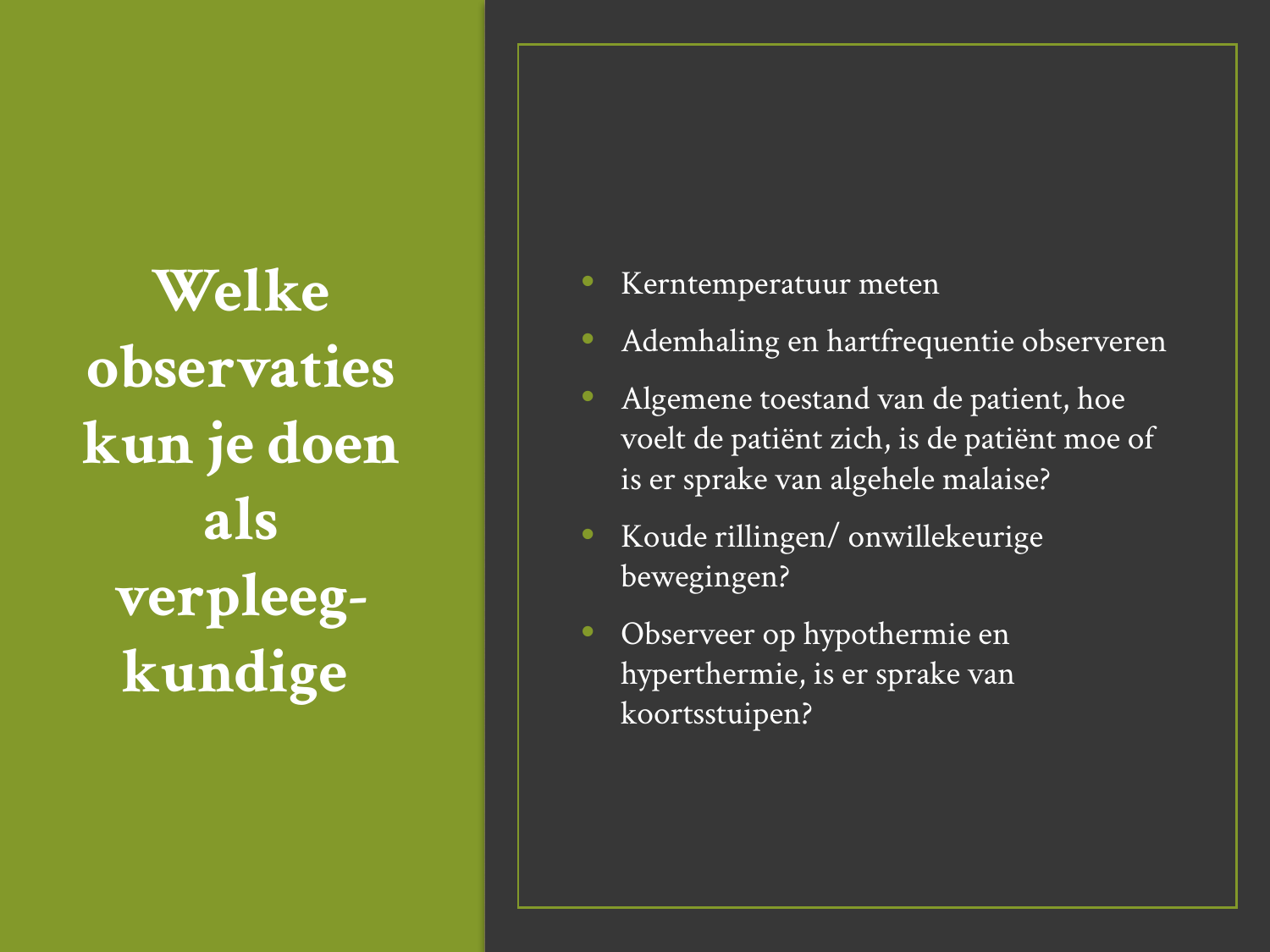

# Welke observaties kun je doen als verpleeg- kundige
Kerntemperatuur meten
Ademhaling en hartfrequentie observeren
Algemene toestand van de patient, hoe voelt de patiënt zich, is de patiënt moe of is er sprake van algehele malaise?
Koude rillingen/ onwillekeurige bewegingen?
Observeer op hypothermie en hyperthermie, is er sprake van koortsstuipen?